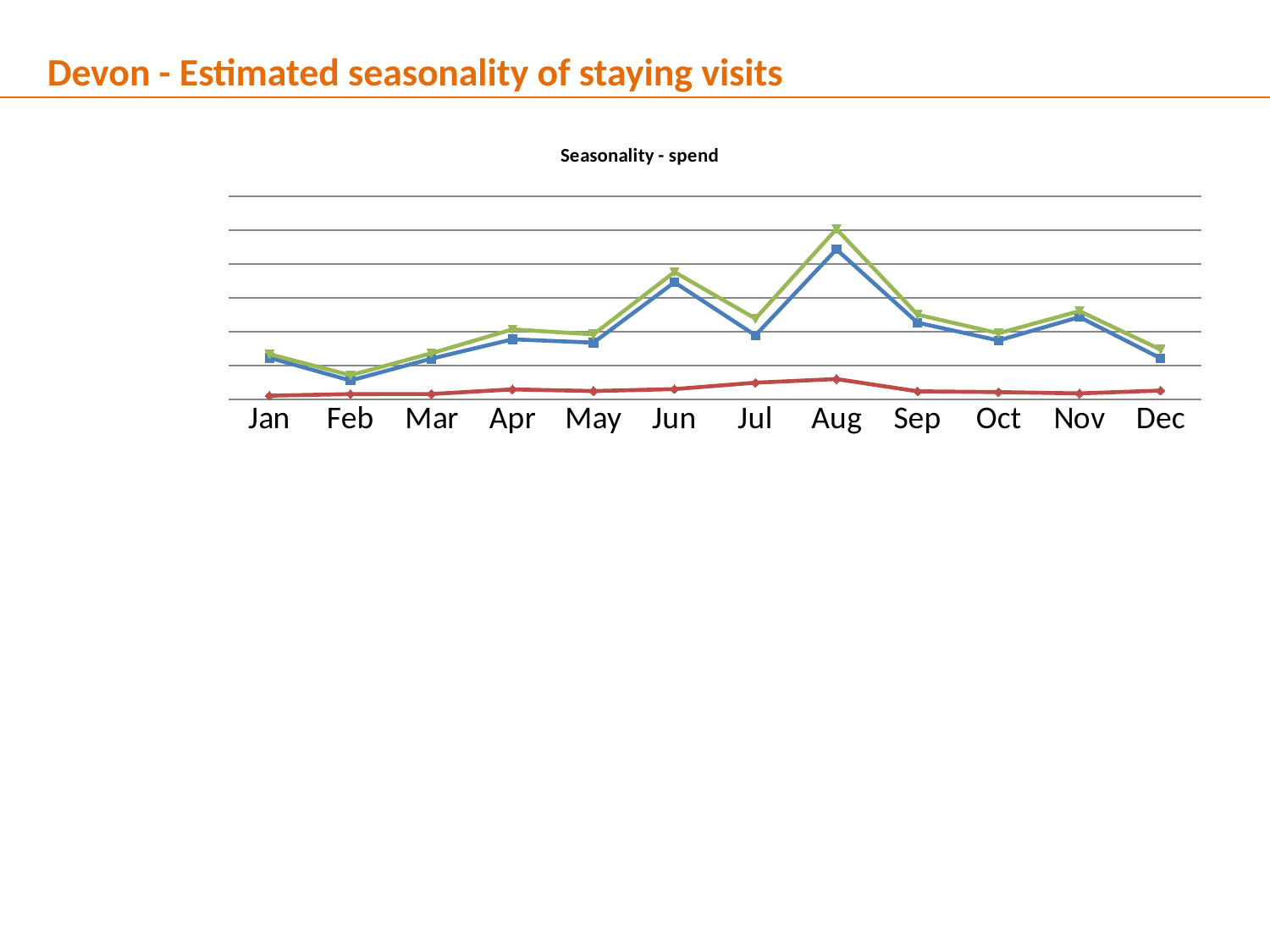

Devon - Estimated seasonality of staying visits

### Chart: Seasonality - spend

| Category | UK spend (mn's) | OS spend (mn's) | Total spend (mn's) |
|---|---|---|---|
| Jan | 61.37420787490479 | 5.410733333333334 | 66.78494120823812 |
| Feb | 27.849259903919233 | 7.768267142857144 | 35.617527046776374 |
| Mar | 60.143511560714686 | 7.922859523809525 | 68.0663710845242 |
| Apr | 88.71248287385475 | 14.711860140845072 | 103.42434301469983 |
| May | 83.80225341373215 | 12.297034612676057 | 96.0992880264082 |
| Jun | 173.0258810514972 | 15.194825246478874 | 188.22070629797608 |
| Jul | 94.69277876541197 | 24.623085933682376 | 119.31586469909435 |
| Aug | 221.6672387575752 | 30.043262082606162 | 251.71050084018137 |
| Sep | 113.3468858336931 | 11.88567198371146 | 125.23255781740455 |
| Oct | 86.97902983703153 | 10.747448426812586 | 97.72647826384411 |
| Nov | 121.70650178611302 | 8.793366894664842 | 130.49986868077787 |
| Dec | 60.69296834155227 | 12.923584678522571 | 73.61655302007485 |
6